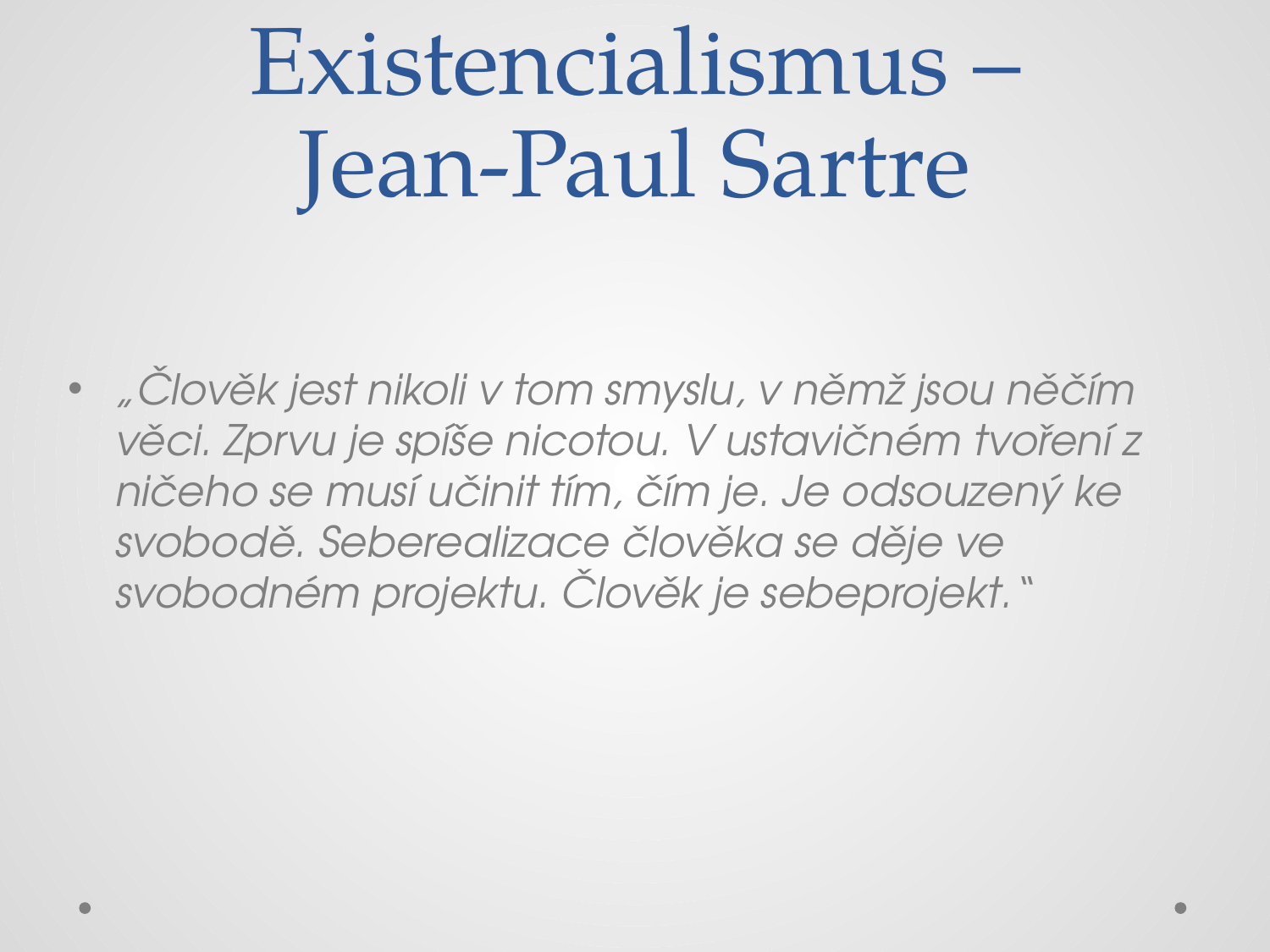

# Existencialismus – Jean-Paul Sartre
„Člověk jest nikoli v tom smyslu, v němž jsou něčím věci. Zprvu je spíše nicotou. V ustavičném tvoření z ničeho se musí učinit tím, čím je. Je odsouzený ke svobodě. Seberealizace člověka se děje ve svobodném projektu. Člověk je sebeprojekt.“